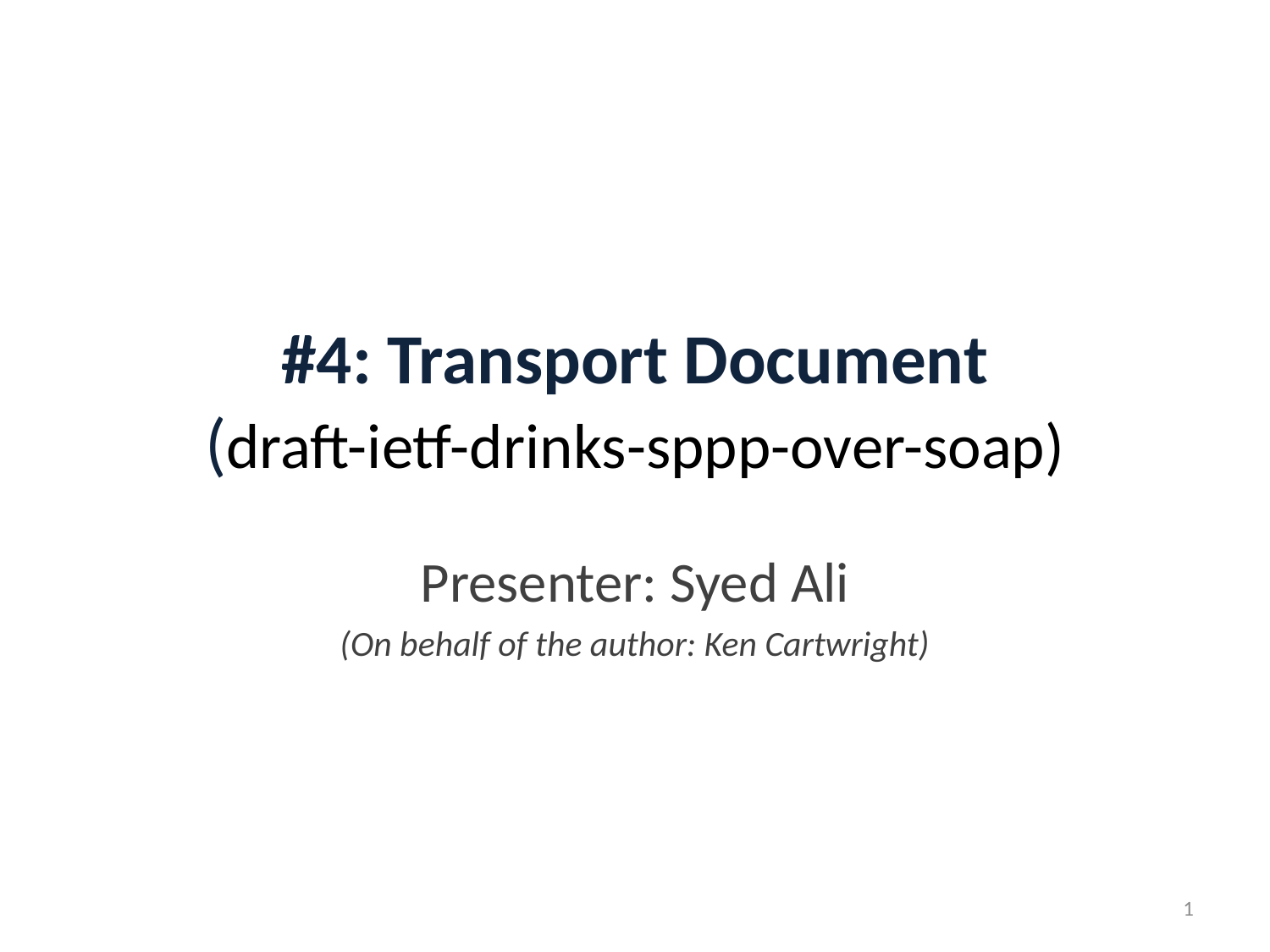

# #4: Transport Document (draft-ietf-drinks-sppp-over-soap)
Presenter: Syed Ali
(On behalf of the author: Ken Cartwright)
1